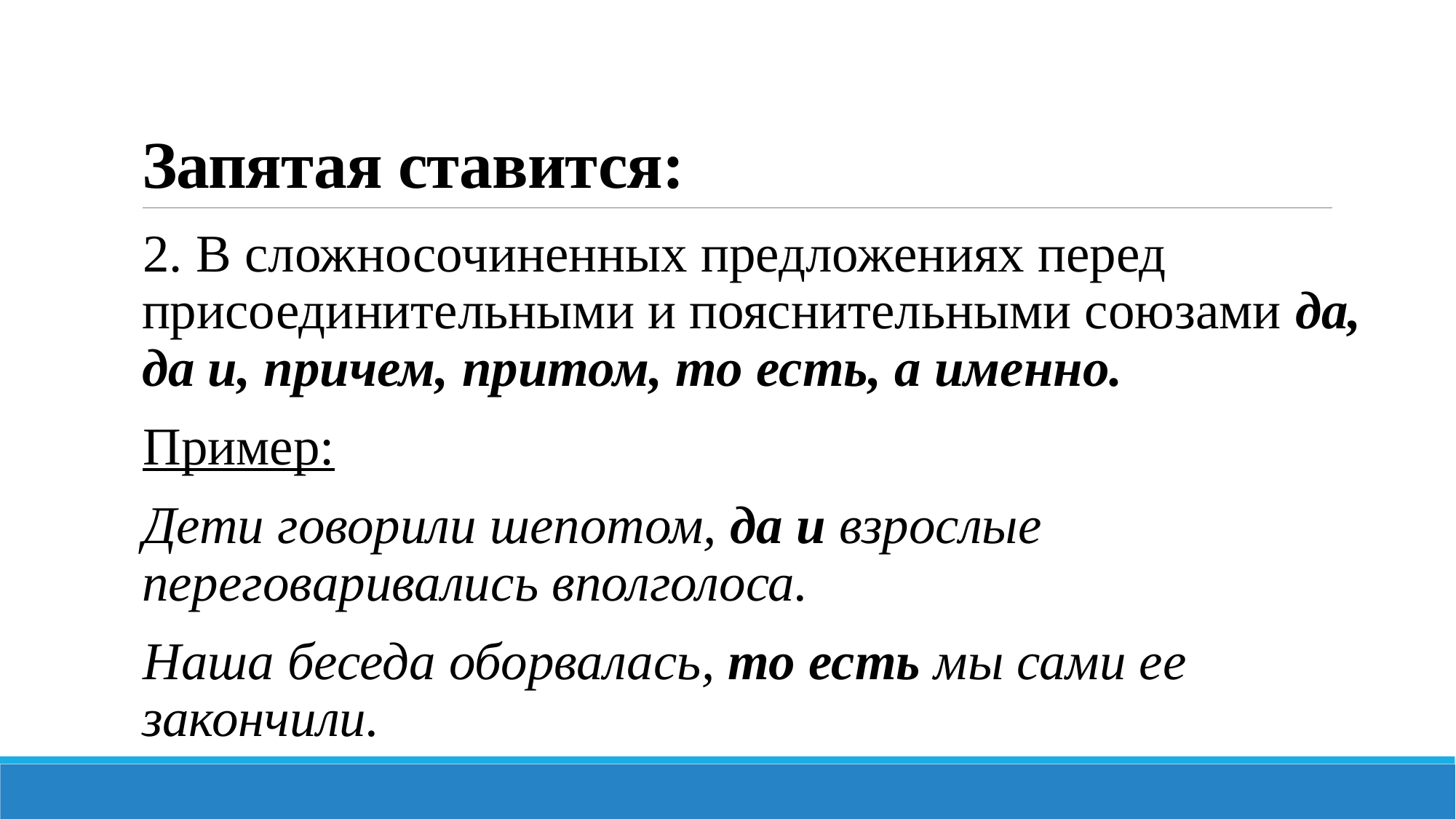

# Запятая ставится:
2. В сложносочиненных предложениях перед присоединительными и пояснительными союзами да, да и, причем, притом, то есть, а именно.
Пример:
Дети говорили шепотом, да и взрослые переговаривались вполголоса.
Наша беседа оборвалась, то есть мы сами ее закончили.